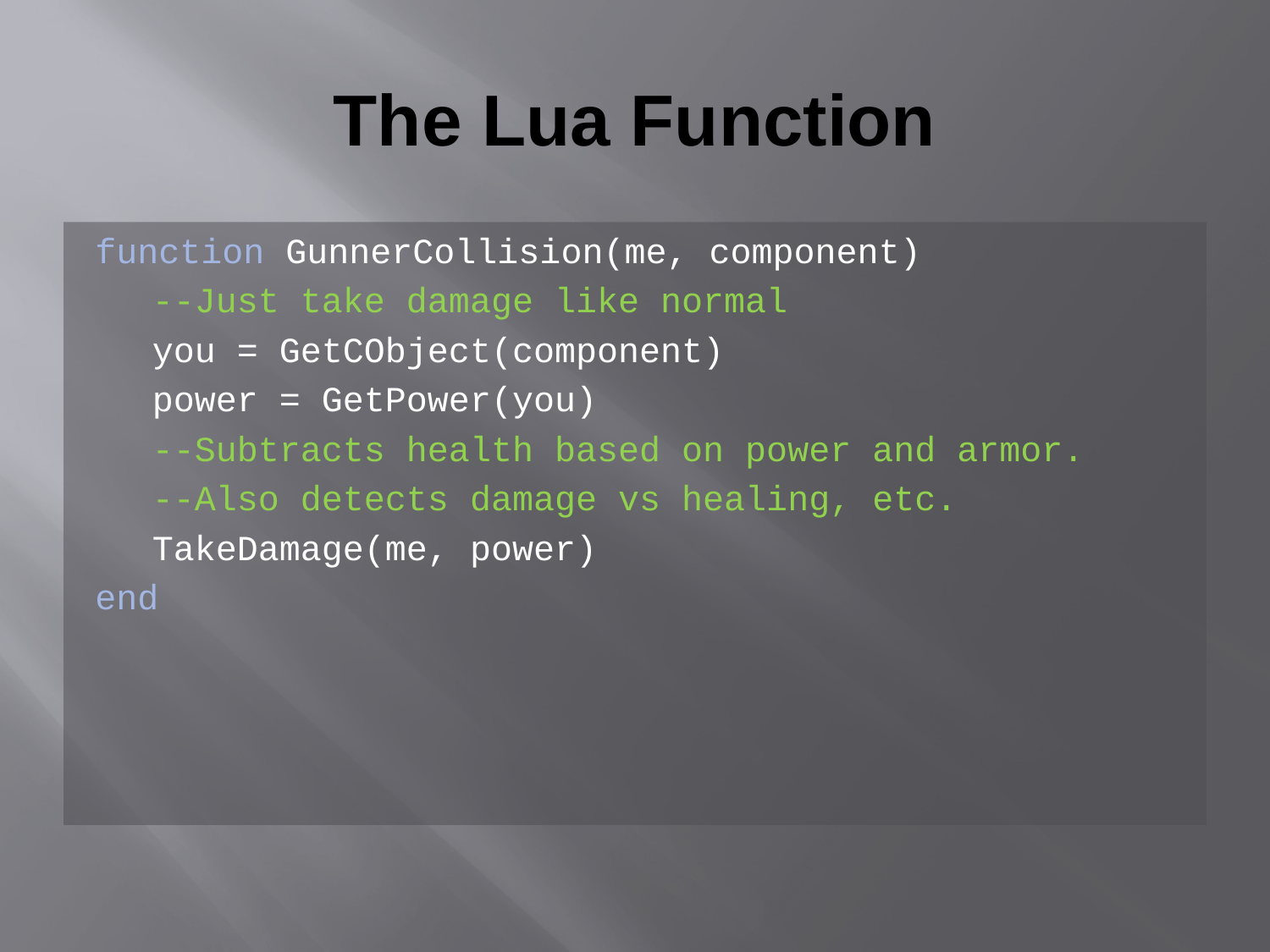

# The Lua Function
function GunnerCollision(me, component)
	--Just take damage like normal
	you = GetCObject(component)
	power = GetPower(you)
	--Subtracts health based on power and armor.
	--Also detects damage vs healing, etc.
	TakeDamage(me, power)
end